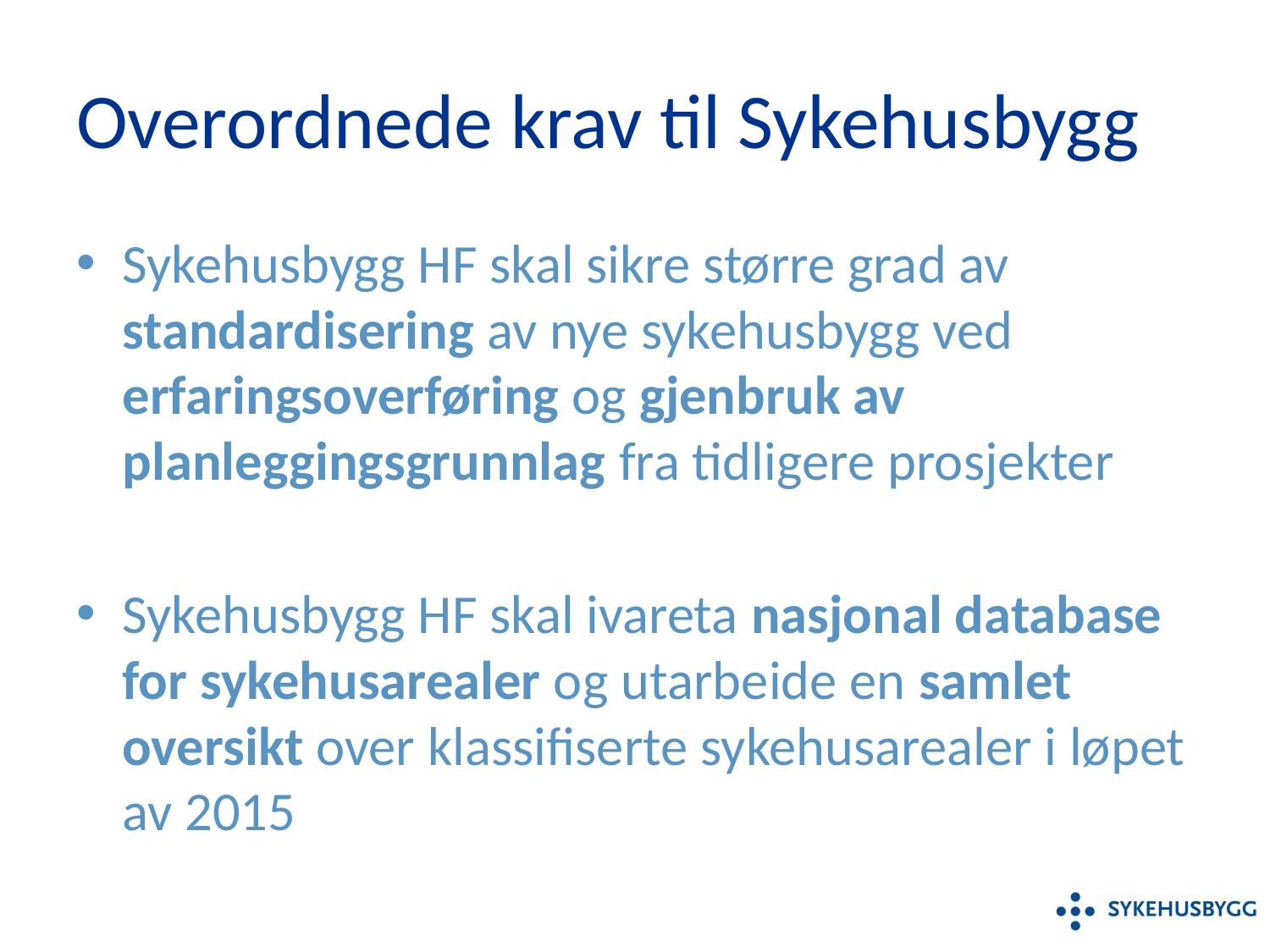

# Overordnede krav til Sykehusbygg
Sykehusbygg HF skal sikre større grad av standardisering av nye sykehusbygg ved erfaringsoverføring og gjenbruk av planleggingsgrunnlag fra tidligere prosjekter

Sykehusbygg HF skal ivareta nasjonal database for sykehusarealer og utarbeide en samlet oversikt over klassifiserte sykehusarealer i løpet av 2015